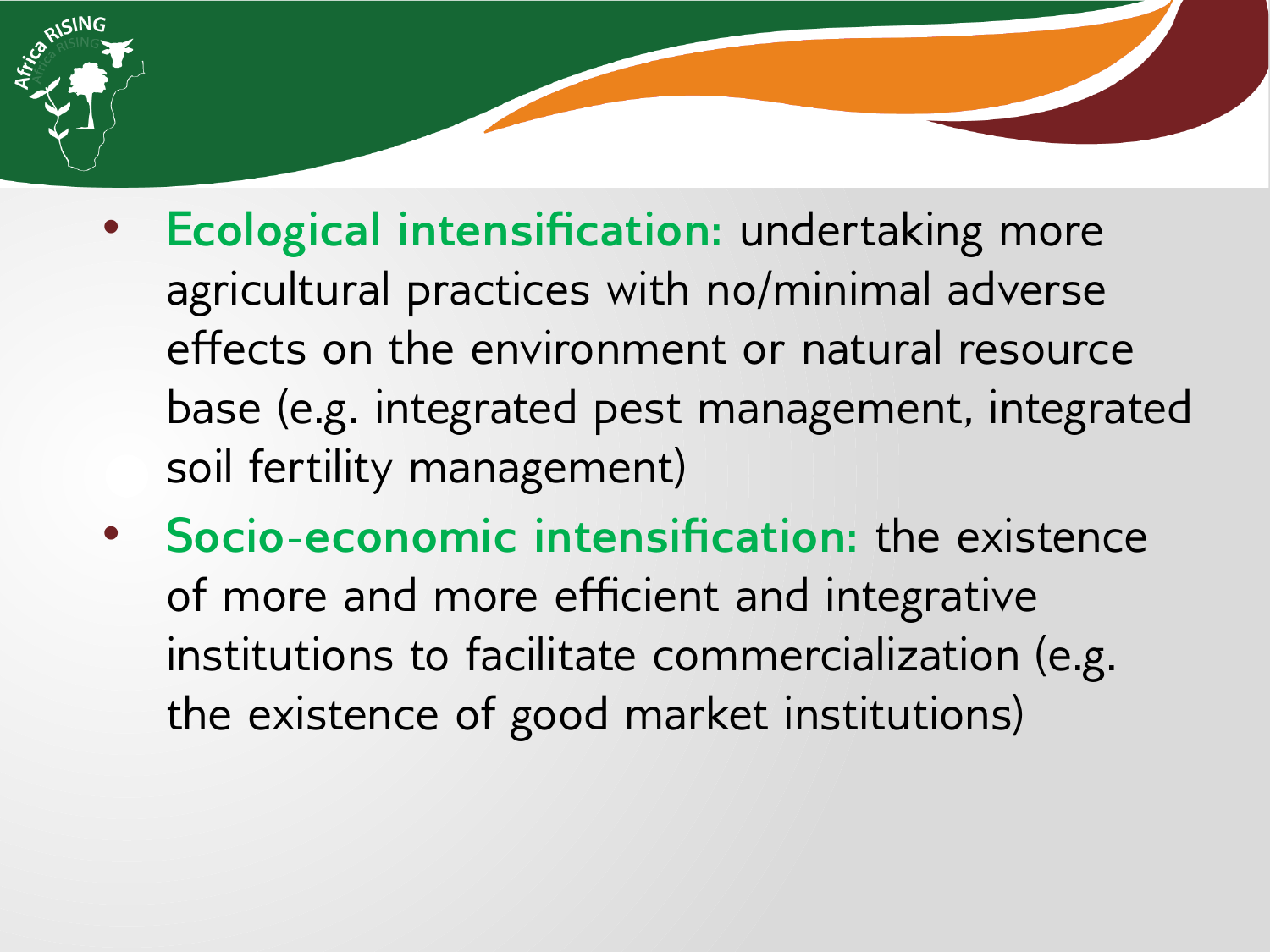

Ecological intensification: undertaking more agricultural practices with no/minimal adverse effects on the environment or natural resource base (e.g. integrated pest management, integrated soil fertility management)
Socio-economic intensification: the existence of more and more efficient and integrative institutions to facilitate commercialization (e.g. the existence of good market institutions)